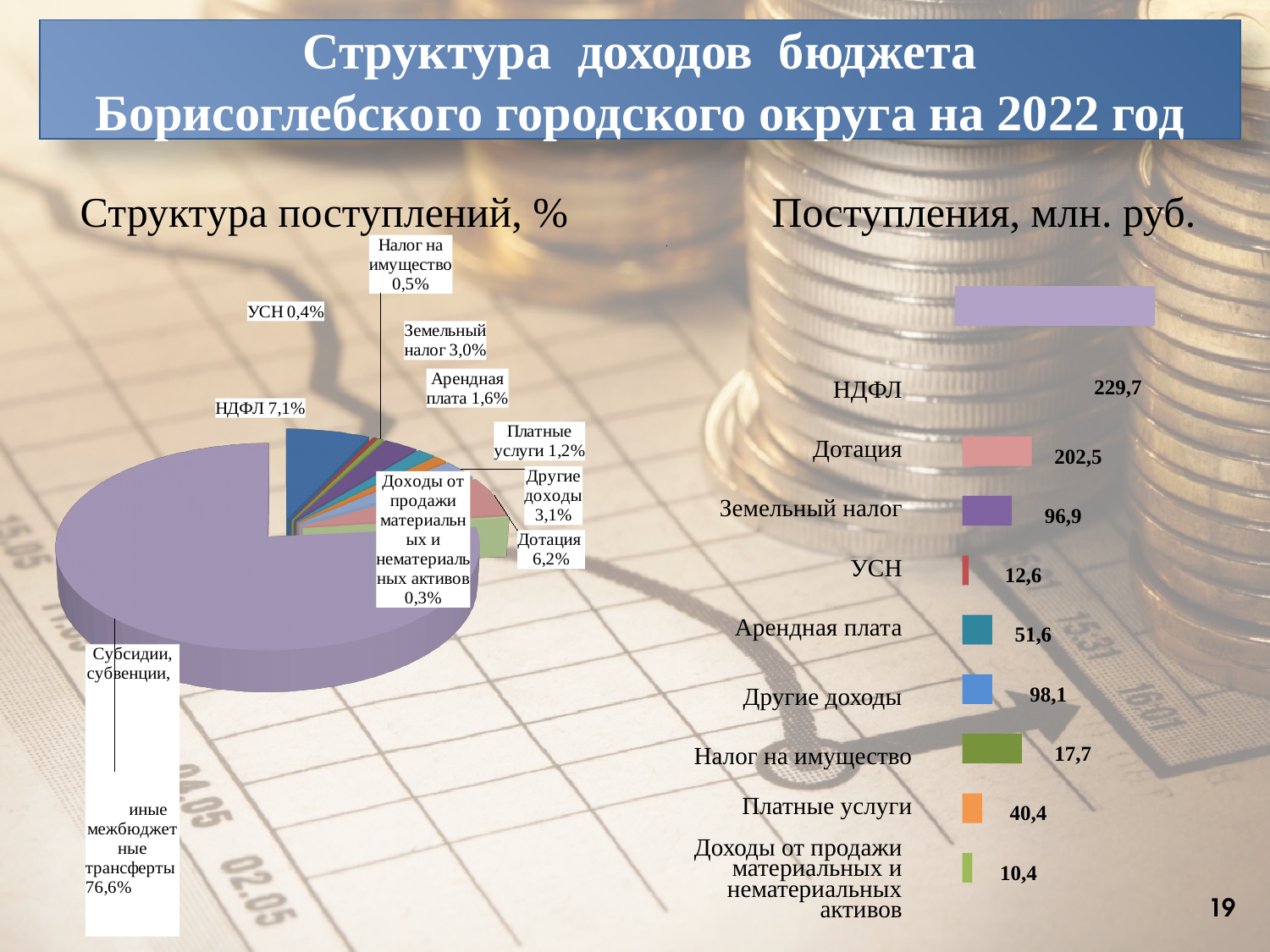

Структура  доходов  бюджета
Борисоглебского городского округа на 2022 год

[unsupported chart]

Структура поступлений, %
Поступления, млн. руб.

### Chart

| Category |
|---|
НДФЛ
229,7
Дотация

202,5
Земельный налог

96,9
УСН

12,6
Арендная плата

51,6

 98,1

Другие доходы

Налог на имущество
17,7
Платные услуги

40,4
Доходы от продажи материальных и нематериальных активов

10,4
19